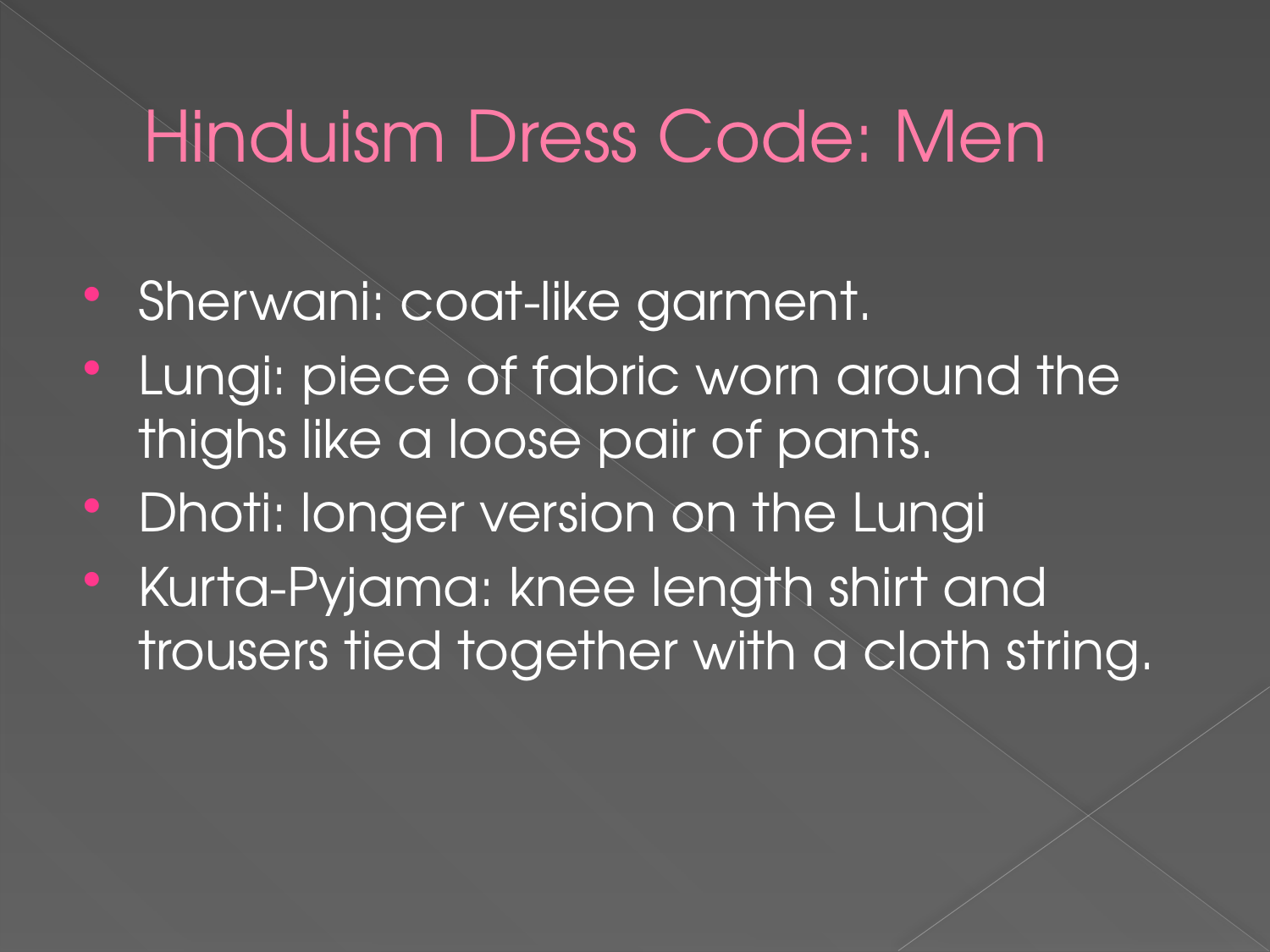

# Hinduism Dress Code: Men
Sherwani: coat-like garment.
Lungi: piece of fabric worn around the thighs like a loose pair of pants.
Dhoti: longer version on the Lungi
Kurta-Pyjama: knee length shirt and trousers tied together with a cloth string.